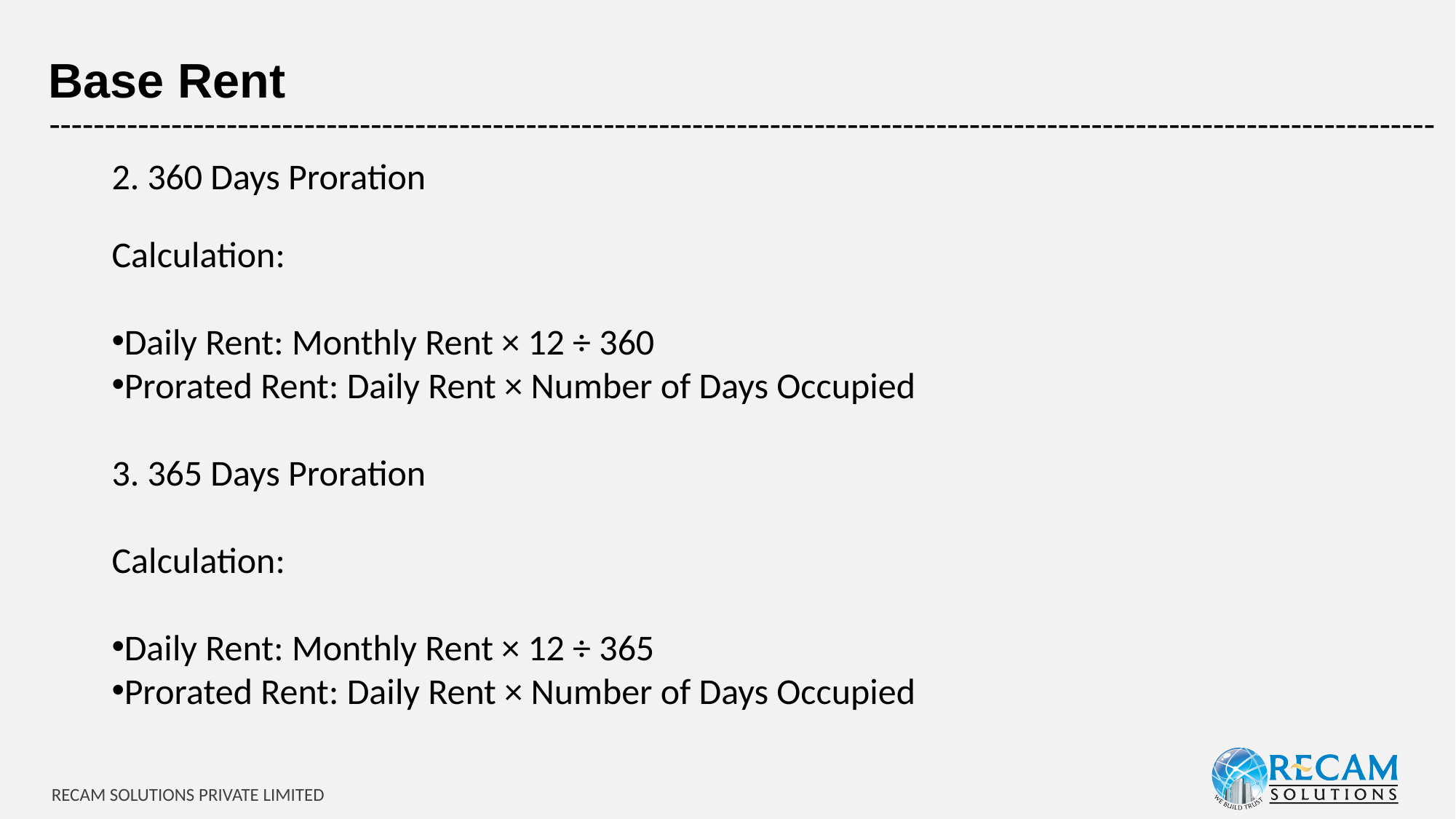

Base Rent
-----------------------------------------------------------------------------------------------------------------------------
2. 360 Days Proration

Calculation:

Daily Rent: Monthly Rent × 12 ÷ 360
Prorated Rent: Daily Rent × Number of Days Occupied

3. 365 Days Proration

Calculation:

Daily Rent: Monthly Rent × 12 ÷ 365
Prorated Rent: Daily Rent × Number of Days Occupied

RECAM SOLUTIONS PRIVATE LIMITED